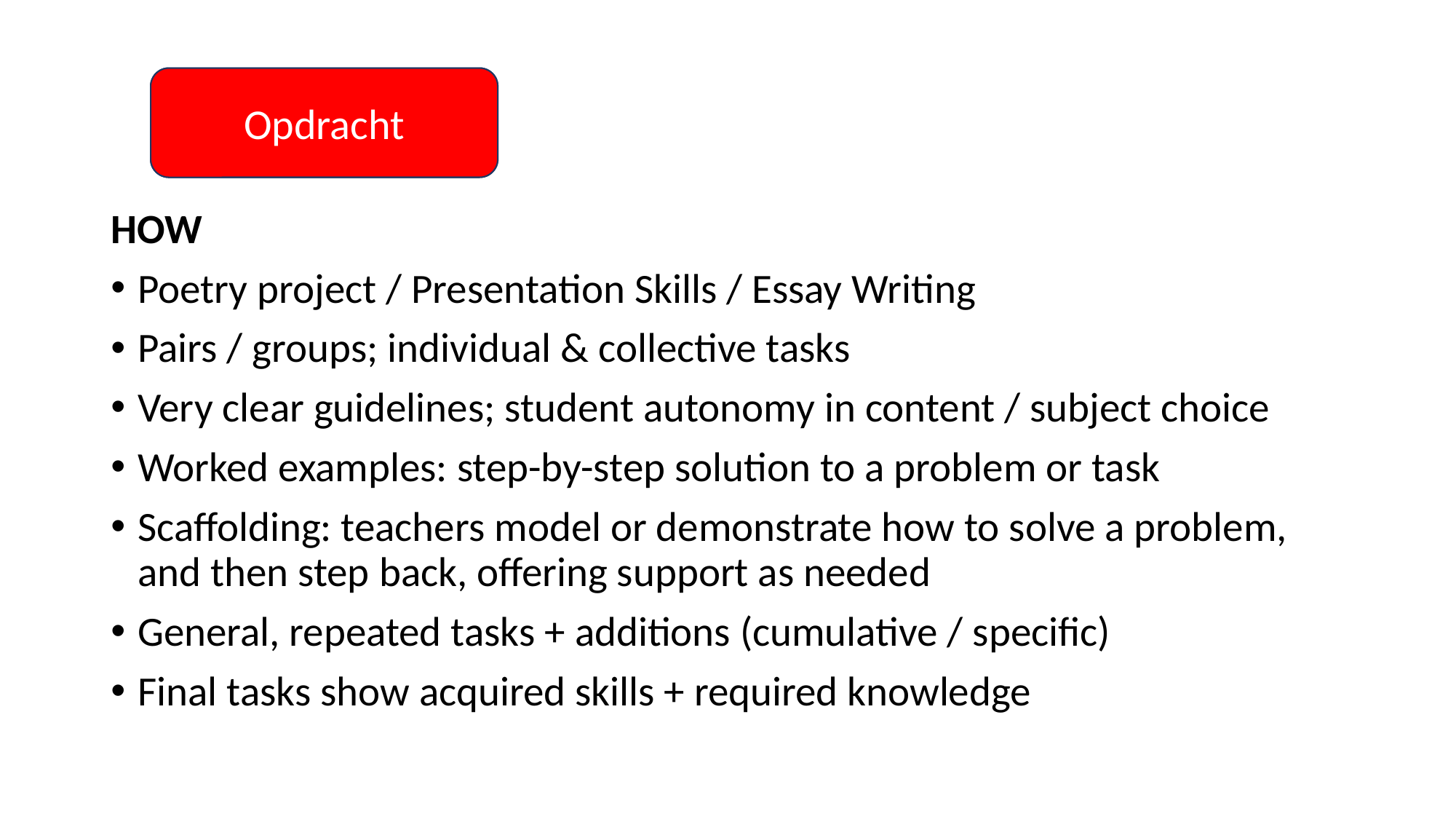

#
Assignment
Opdracht
HOW
Poetry project / Presentation Skills / Essay Writing
Pairs / groups; individual & collective tasks
Very clear guidelines; student autonomy in content / subject choice
Worked examples: step-by-step solution to a problem or task
Scaffolding: teachers model or demonstrate how to solve a problem, and then step back, offering support as needed
General, repeated tasks + additions (cumulative / specific)
Final tasks show acquired skills + required knowledge